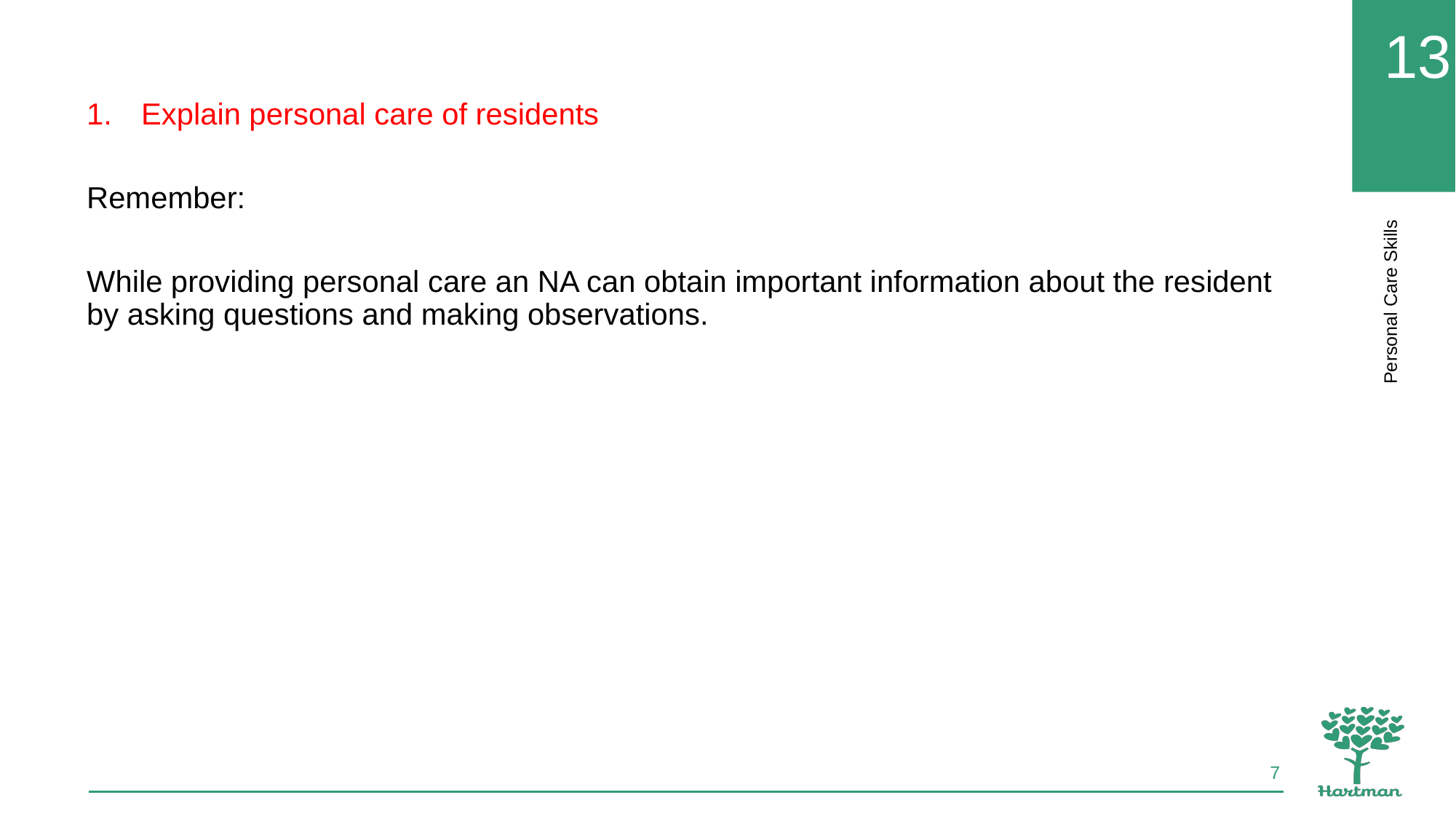

Explain personal care of residents

Remember:

While providing personal care an NA can obtain important information about the resident by asking questions and making observations.

7